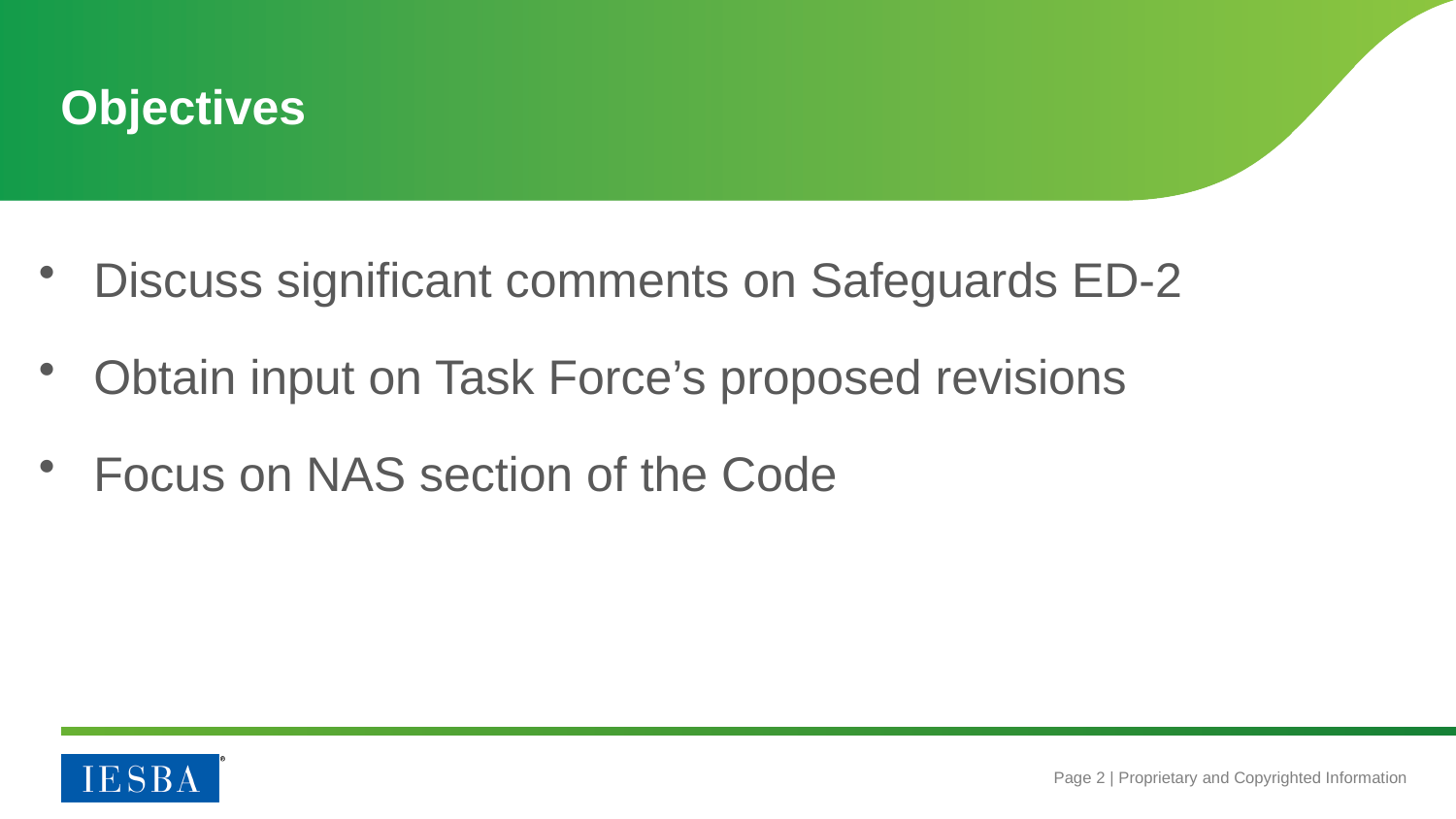

# Objectives
Discuss significant comments on Safeguards ED-2
Obtain input on Task Force’s proposed revisions
Focus on NAS section of the Code